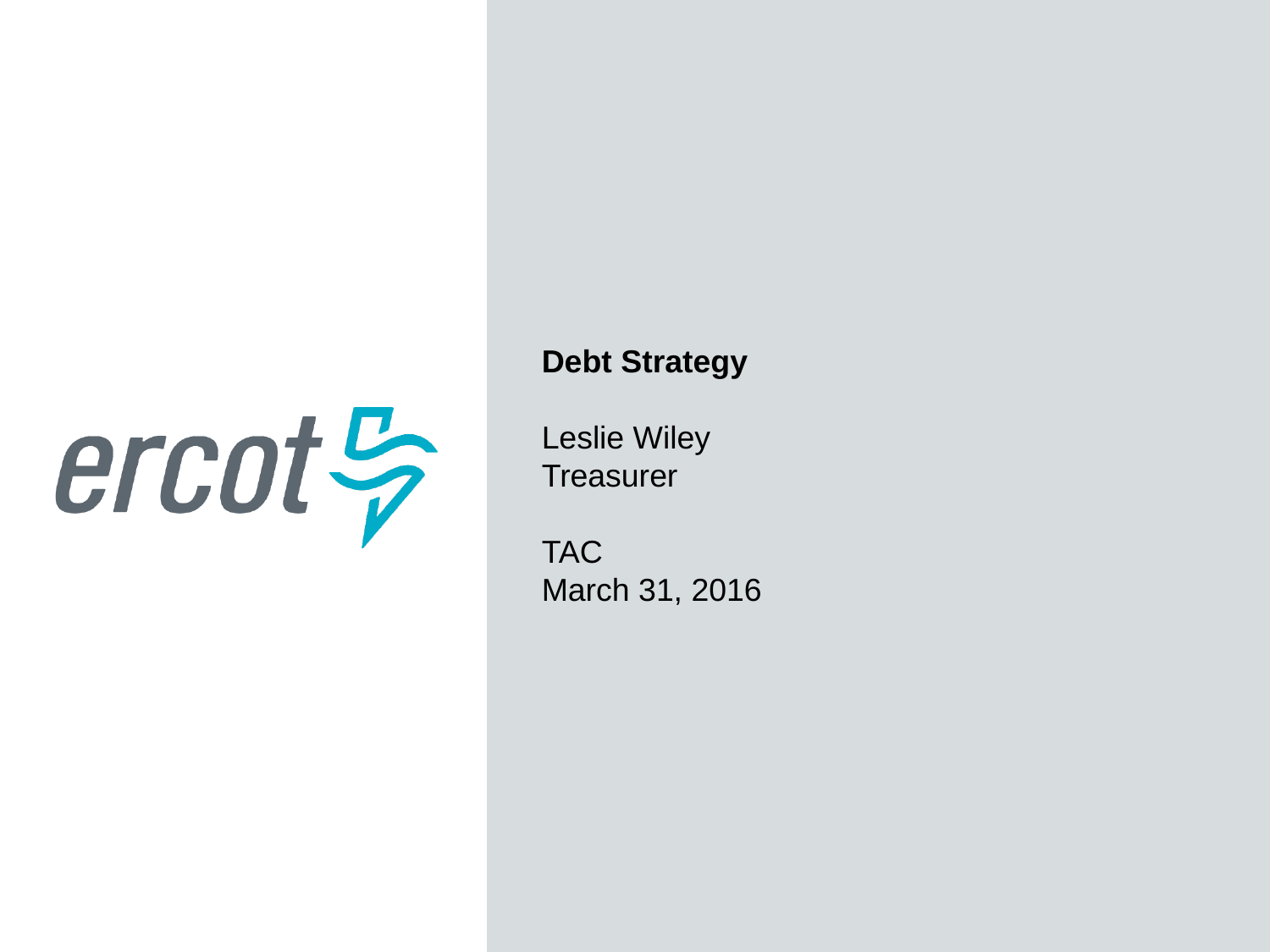

Debt Strategy

Leslie Wiley
Treasurer

TAC
March 31, 2016